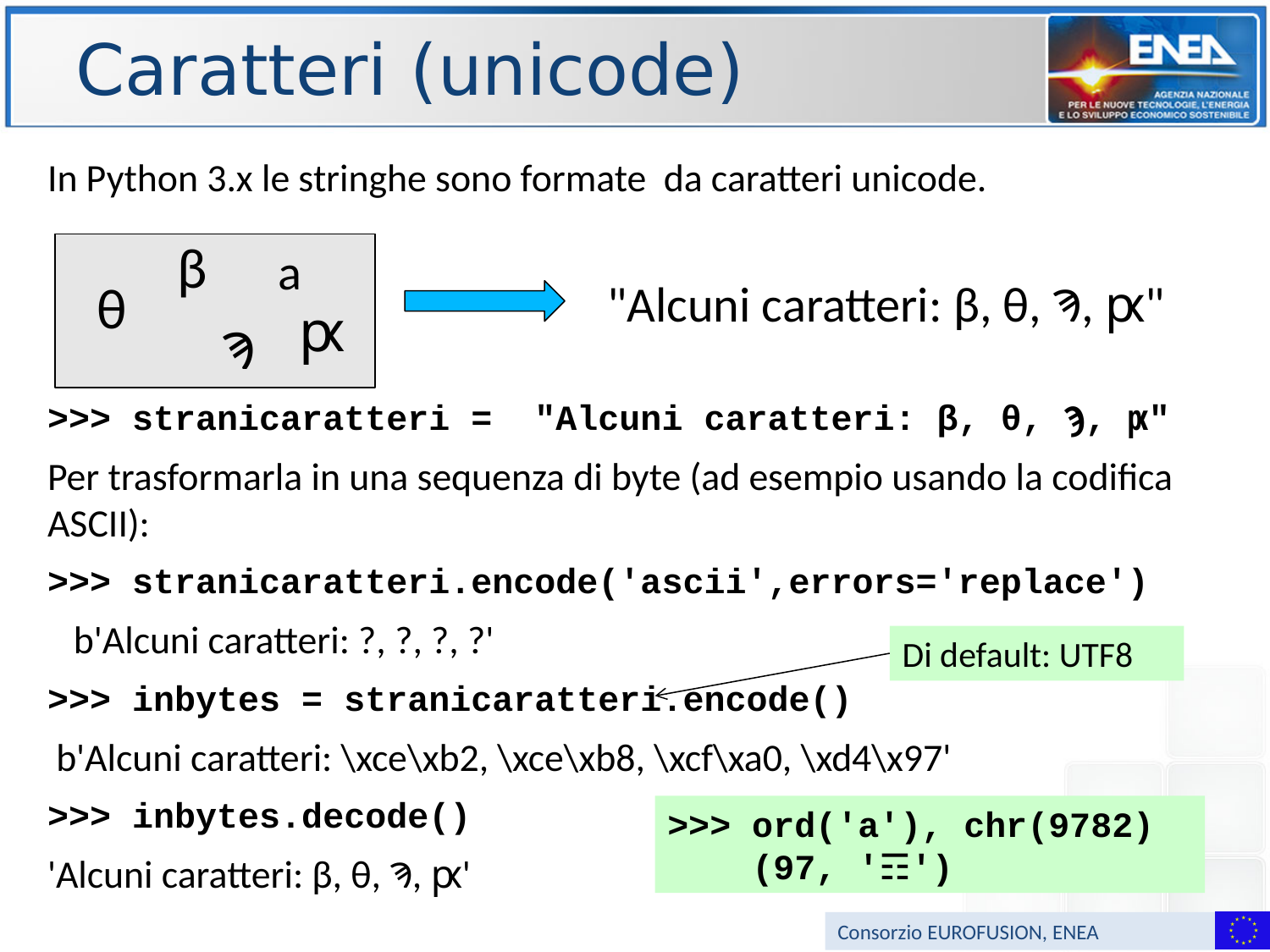

# Caratteri (unicode)
In Python 3.x le stringhe sono formate  da caratteri unicode.

>>> stranicaratteri =  "Alcuni caratteri: β, θ, Ϡ, ԗ"
Per trasformarla in una sequenza di byte (ad esempio usando la codifica ASCII):
>>> stranicaratteri.encode('ascii',errors='replace')
   b'Alcuni caratteri: ?, ?, ?, ?'
>>> inbytes = stranicaratteri.encode()
 b'Alcuni caratteri: \xce\xb2, \xce\xb8, \xcf\xa0, \xd4\x97'
>>> inbytes.decode()
'Alcuni caratteri: β, θ, Ϡ, ԗ'
β

a
θ
"Alcuni caratteri: β, θ, Ϡ, ԗ"

ԗ
Ϡ
Di default: UTF8
>>> ord('a'), chr(9782)
    (97, '☶')